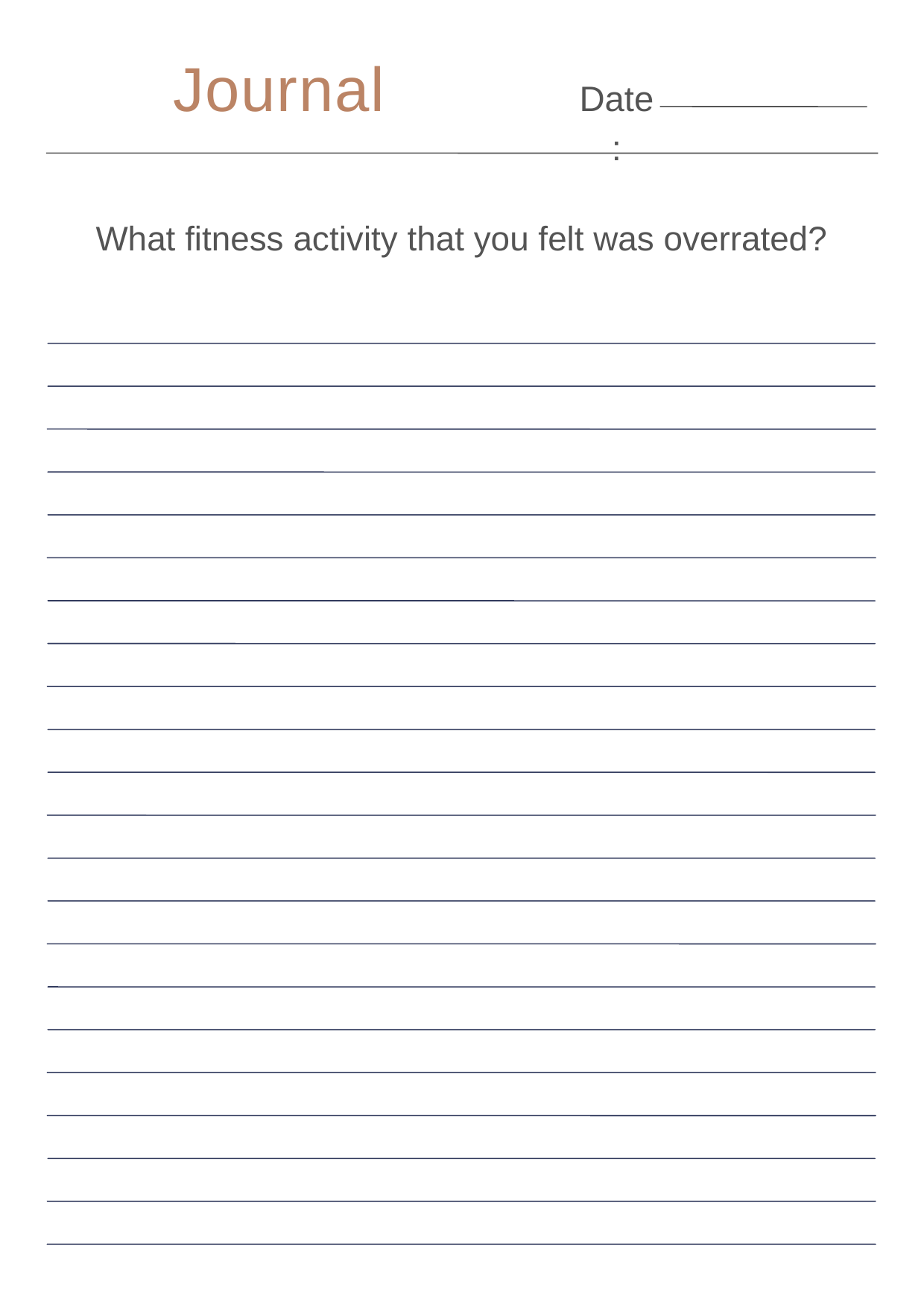

Journal
Date:

What fitness activity that you felt was overrated?